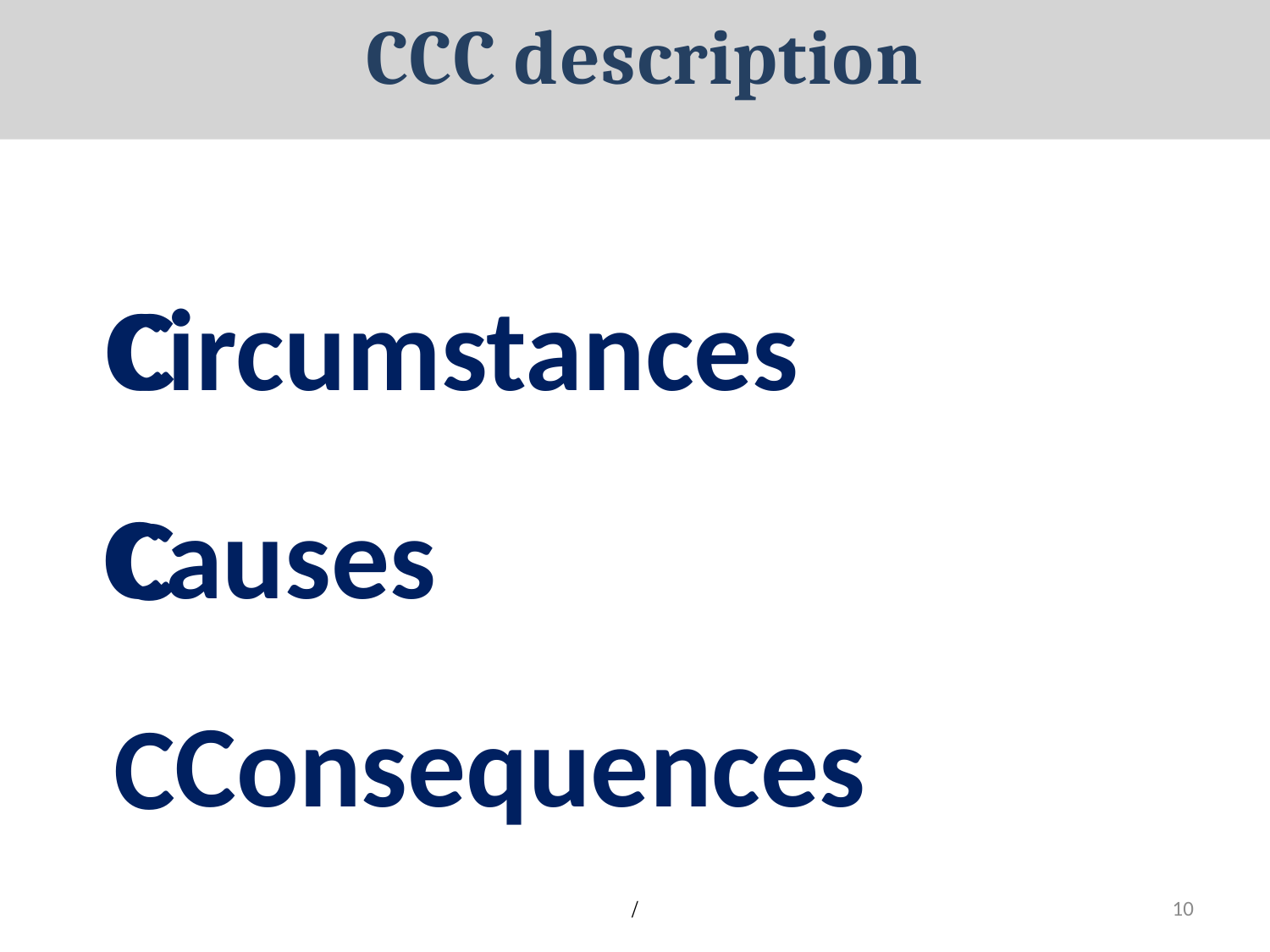

# CCC description
C
C
C
Circumstances
Causes
Consequences
10
 /